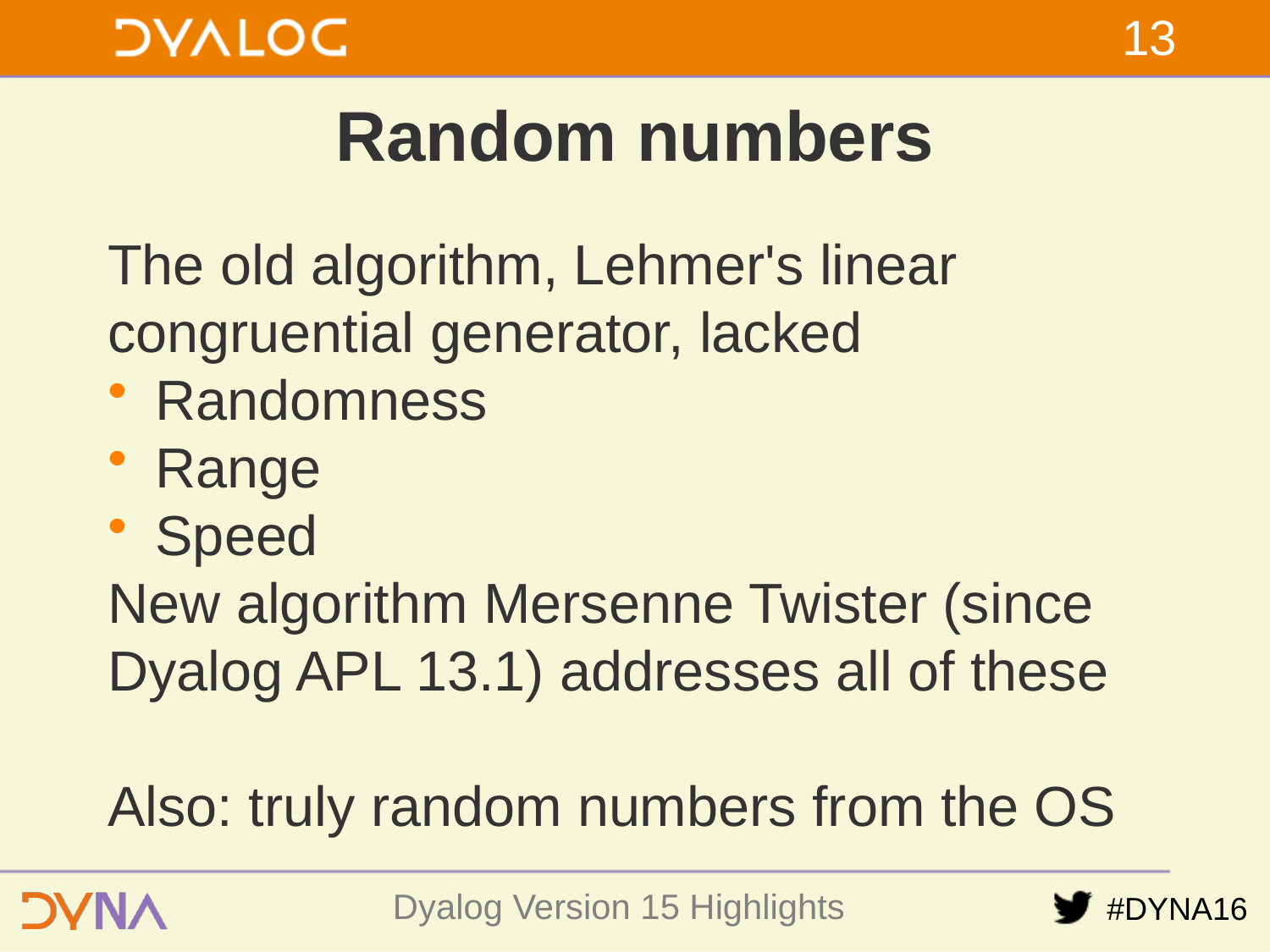

13
# Random numbers
The old algorithm, Lehmer's linear congruential generator, lacked
Randomness
Range
Speed
New algorithm Mersenne Twister (since Dyalog APL 13.1) addresses all of these

Also: truly random numbers from the OS
Dyalog Version 15 Highlights